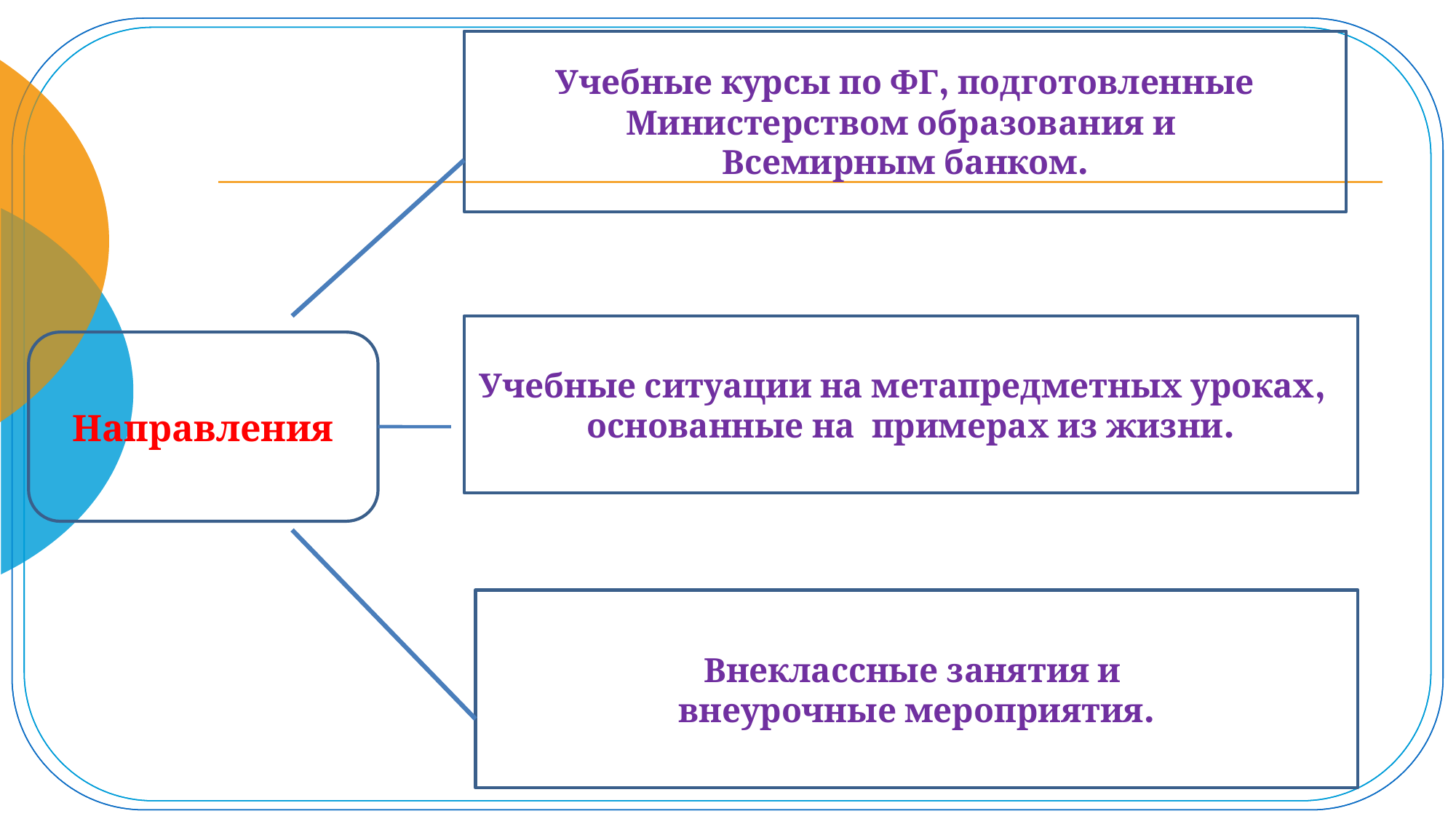

Учебные курсы по ФГ, подготовленные Министерством образования и
Всемирным банком.
Учебные ситуации на метапредметных уроках,
основанные на  примерах из жизни.
Направления
Внеклассные занятия и
внеурочные мероприятия.